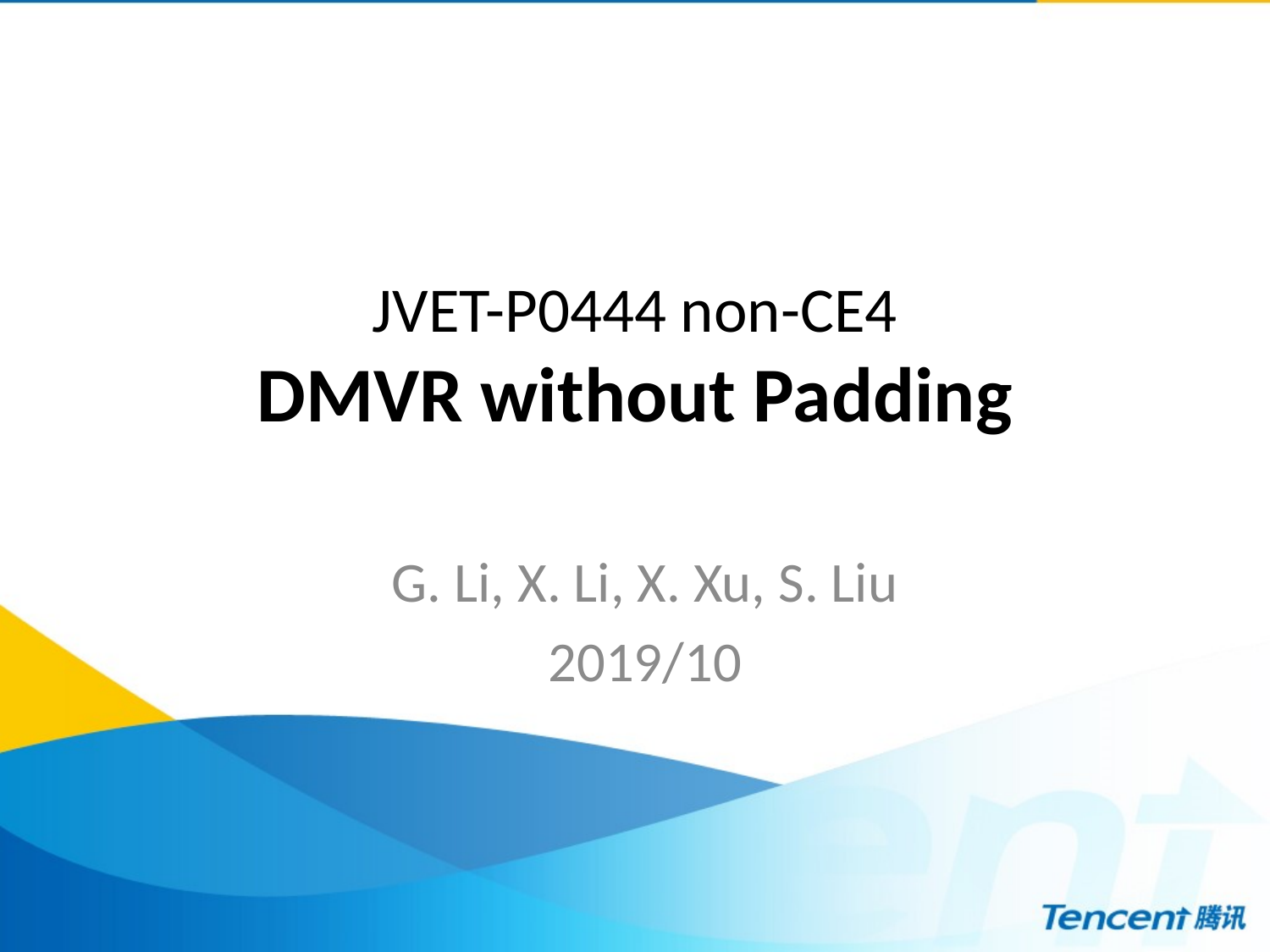

# JVET-P0444 non-CE4 DMVR without Padding
G. Li, X. Li, X. Xu, S. Liu
2019/10